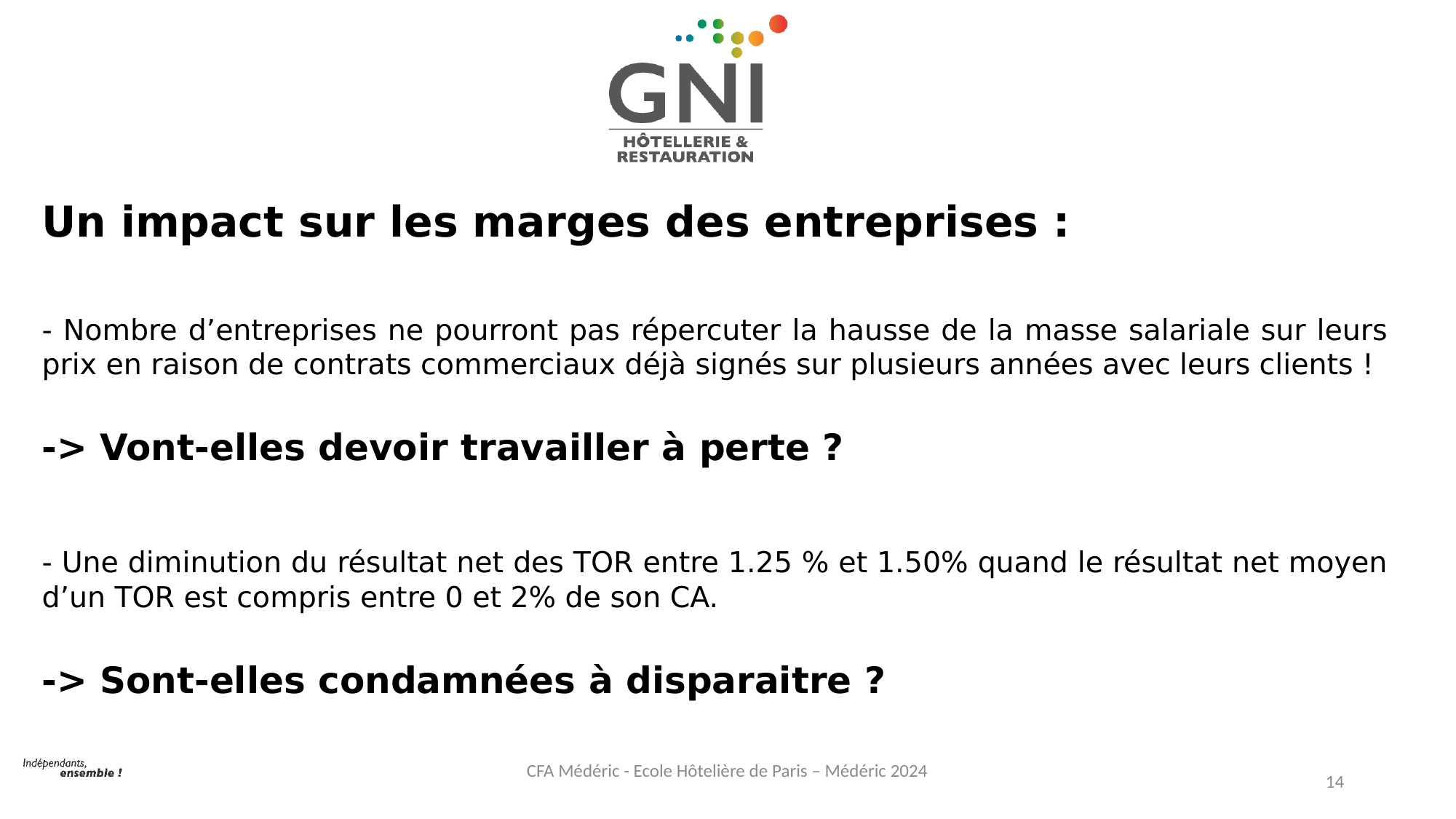

Un impact sur les marges des entreprises :

- Nombre d’entreprises ne pourront pas répercuter la hausse de la masse salariale sur leurs prix en raison de contrats commerciaux déjà signés sur plusieurs années avec leurs clients !

-> Vont-elles devoir travailler à perte ?

- Une diminution du résultat net des TOR entre 1.25 % et 1.50% quand le résultat net moyen d’un TOR est compris entre 0 et 2% de son CA.

-> Sont-elles condamnées à disparaitre ?

CFA Médéric - Ecole Hôtelière de Paris – Médéric 2024

14